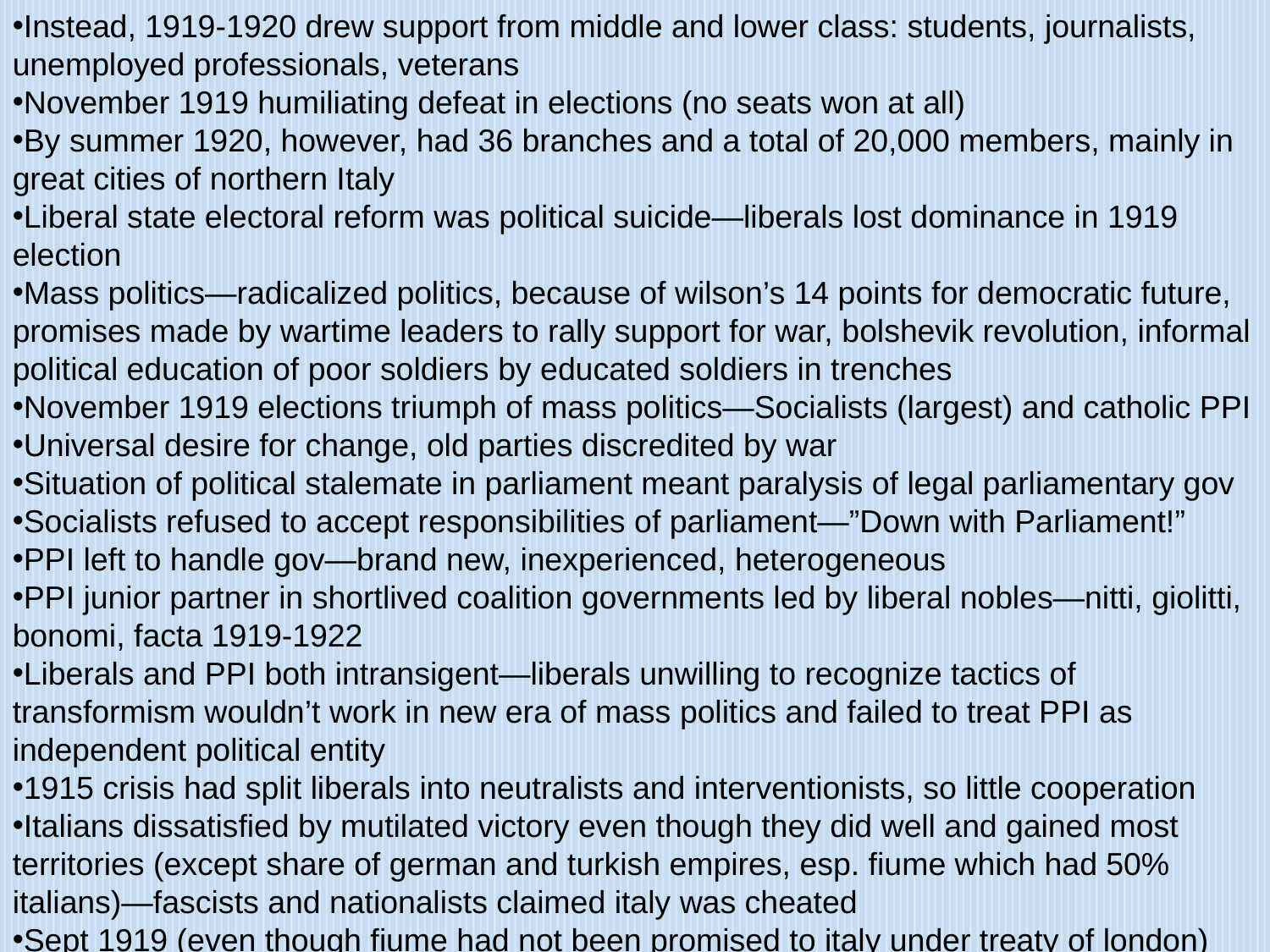

Instead, 1919-1920 drew support from middle and lower class: students, journalists, unemployed professionals, veterans
November 1919 humiliating defeat in elections (no seats won at all)
By summer 1920, however, had 36 branches and a total of 20,000 members, mainly in great cities of northern Italy
Liberal state electoral reform was political suicide—liberals lost dominance in 1919 election
Mass politics—radicalized politics, because of wilson’s 14 points for democratic future, promises made by wartime leaders to rally support for war, bolshevik revolution, informal political education of poor soldiers by educated soldiers in trenches
November 1919 elections triumph of mass politics—Socialists (largest) and catholic PPI
Universal desire for change, old parties discredited by war
Situation of political stalemate in parliament meant paralysis of legal parliamentary gov
Socialists refused to accept responsibilities of parliament—”Down with Parliament!”
PPI left to handle gov—brand new, inexperienced, heterogeneous
PPI junior partner in shortlived coalition governments led by liberal nobles—nitti, giolitti, bonomi, facta 1919-1922
Liberals and PPI both intransigent—liberals unwilling to recognize tactics of transformism wouldn’t work in new era of mass politics and failed to treat PPI as independent political entity
1915 crisis had split liberals into neutralists and interventionists, so little cooperation
Italians dissatisfied by mutilated victory even though they did well and gained most territories (except share of german and turkish empires, esp. fiume which had 50% italians)—fascists and nationalists claimed italy was cheated
Sept 1919 (even though fiume had not been promised to italy under treaty of london) D’annunzio and his arditti seized fiume until december 1920 when Giolitti finally sent troops to oust him